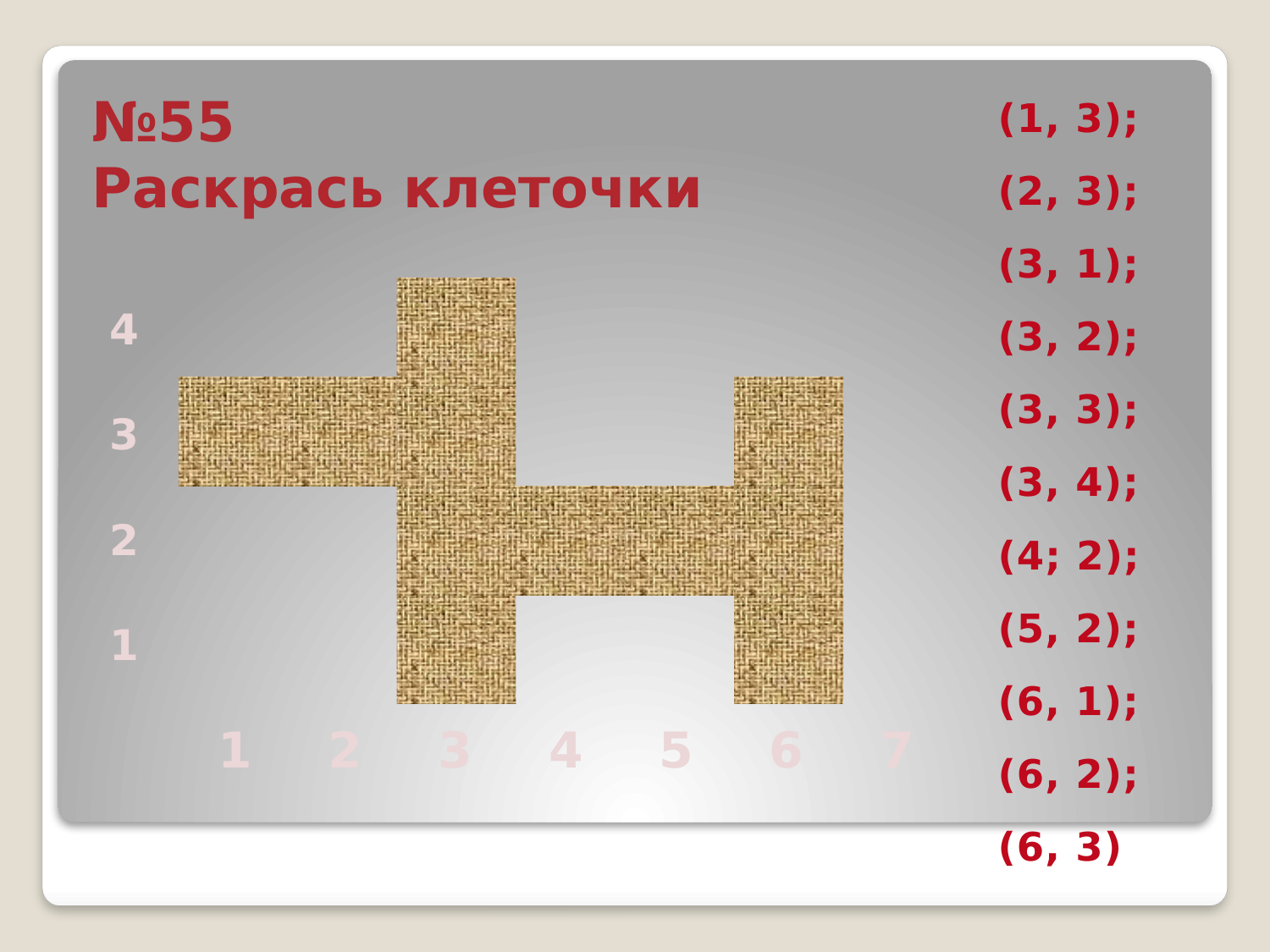

(1, 3);
(2, 3);
(3, 1);
(3, 2);
(3, 3);
(3, 4);
(4; 2);
(5, 2);
(6, 1);
(6, 2);
(6, 3)
# №55 Раскрась клеточки
| 4 |  |  |  |  |  |  |  |
| --- | --- | --- | --- | --- | --- | --- | --- |
| 3 |  |  |  |  |  |  |  |
| 2 |  |  |  |  |  |  |  |
| 1 |  |  |  |  |  |  |  |
|  | 1 | 2 | 3 | 4 | 5 | 6 | 7 |